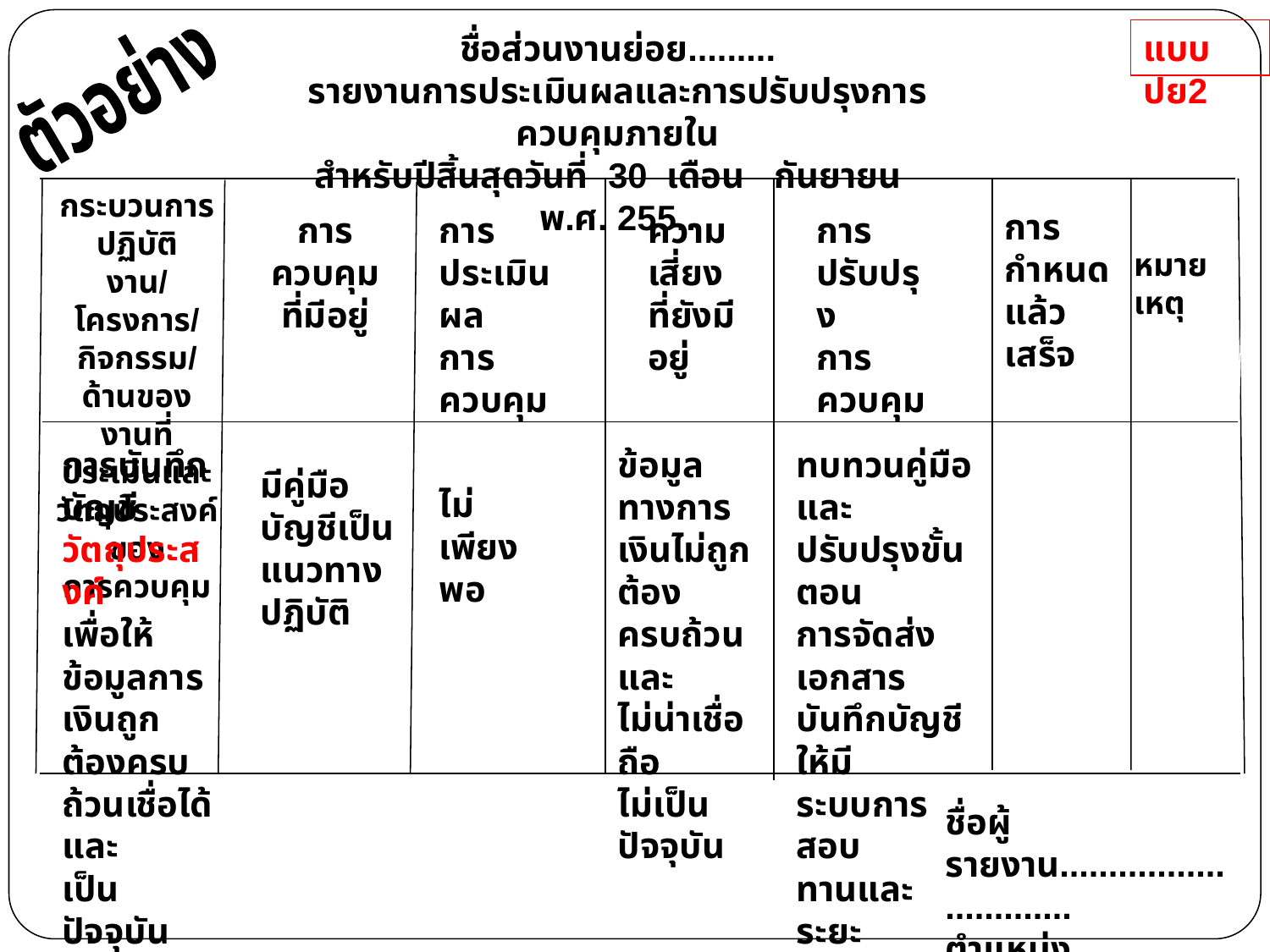

ชื่อส่วนงานย่อย.........
รายงานการประเมินผลและการปรับปรุงการควบคุมภายใน
สำหรับปีสิ้นสุดวันที่  30  เดือน   กันยายน   พ.ศ. 255..
แบบ ปย2
ตัวอย่าง

กระบวนการปฏิบัติ
งาน/โครงการ/
กิจกรรม/ด้านของ
งานที่ประเมินและ
วัตถุประสงค์ของ
การควบคุม
การกำหนด
แล้วเสร็จ

การควบคุม
ที่มีอยู่
การประเมินผล
การควบคุม
ความเสี่ยง
ที่ยังมีอยู่
การปรับปรุง
การควบคุม
หมายเหตุ
การบันทึกบัญชี
วัตถุประสงค์
เพื่อให้ข้อมูลการ
เงินถูกต้องครบ
ถ้วนเชื่อได้และ
เป็นปัจจุบัน

ข้อมูลทางการ
เงินไม่ถูกต้อง
ครบถ้วนและ
ไม่น่าเชื่อถือ
ไม่เป็นปัจจุบัน
ทบทวนคู่มือและ
ปรับปรุงขั้นตอน
การจัดส่งเอกสาร
บันทึกบัญชี ให้มี
ระบบการสอบ
ทานและระยะ
เวลาการส่งเอกสาร
มีคู่มือบัญชีเป็น
แนวทางปฏิบัติ
ไม่เพียงพอ
ชื่อผู้รายงาน..............................
ตำแหน่ง...................................
วันที่....... เดือน............พ.ศ......